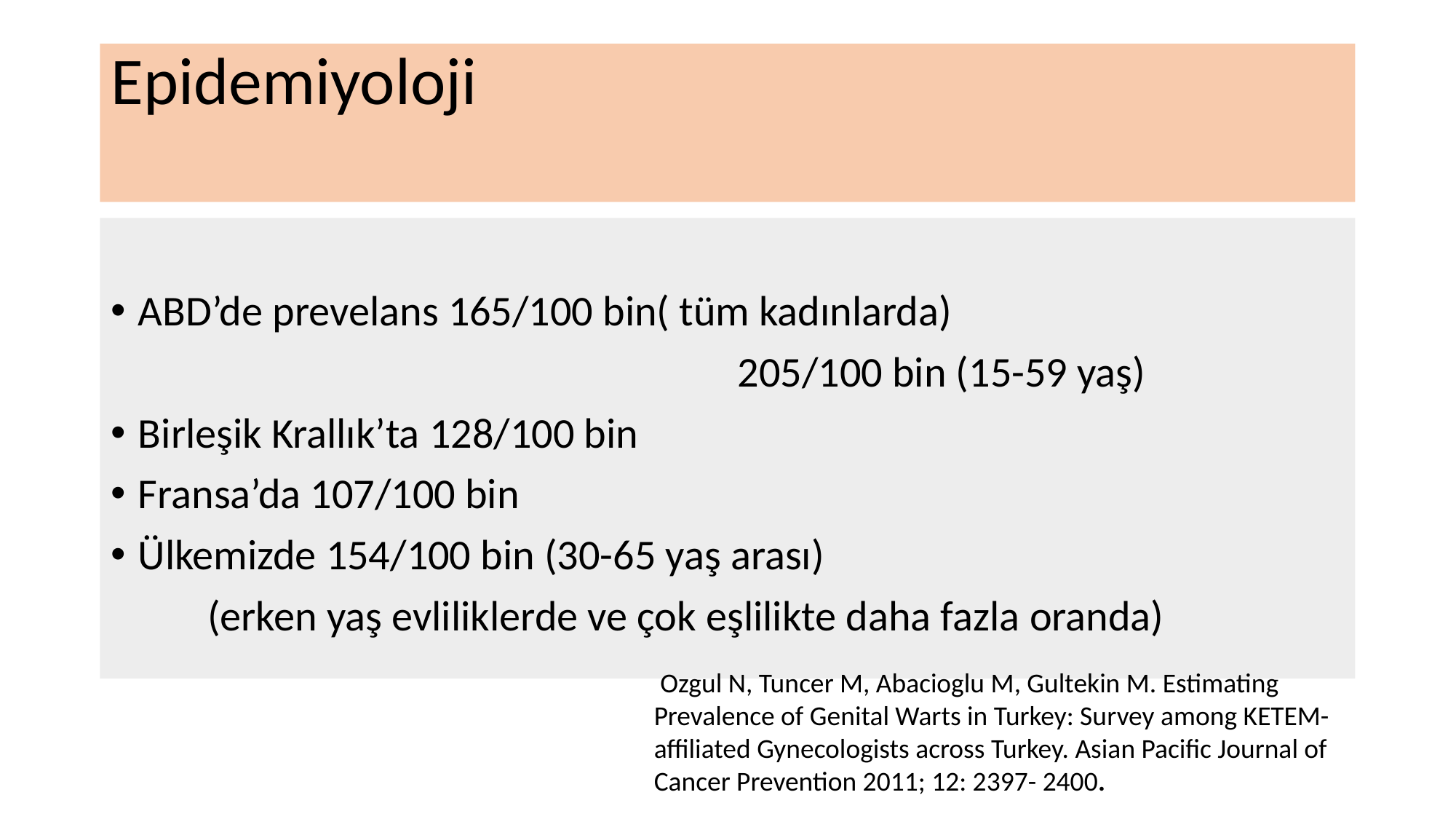

# Epidemiyoloji

ABD’de prevelans 165/100 bin( tüm kadınlarda)
                                                                 205/100 bin (15-59 yaş)
Birleşik Krallık’ta 128/100 bin
Fransa’da 107/100 bin
Ülkemizde 154/100 bin (30-65 yaş arası)
          (erken yaş evliliklerde ve çok eşlilikte daha fazla oranda)
 Ozgul N, Tuncer M, Abacioglu M, Gultekin M. Estimating Prevalence of Genital Warts in Turkey: Survey among KETEM- affiliated Gynecologists across Turkey. Asian Pacific Journal of Cancer Prevention 2011; 12: 2397- 2400.